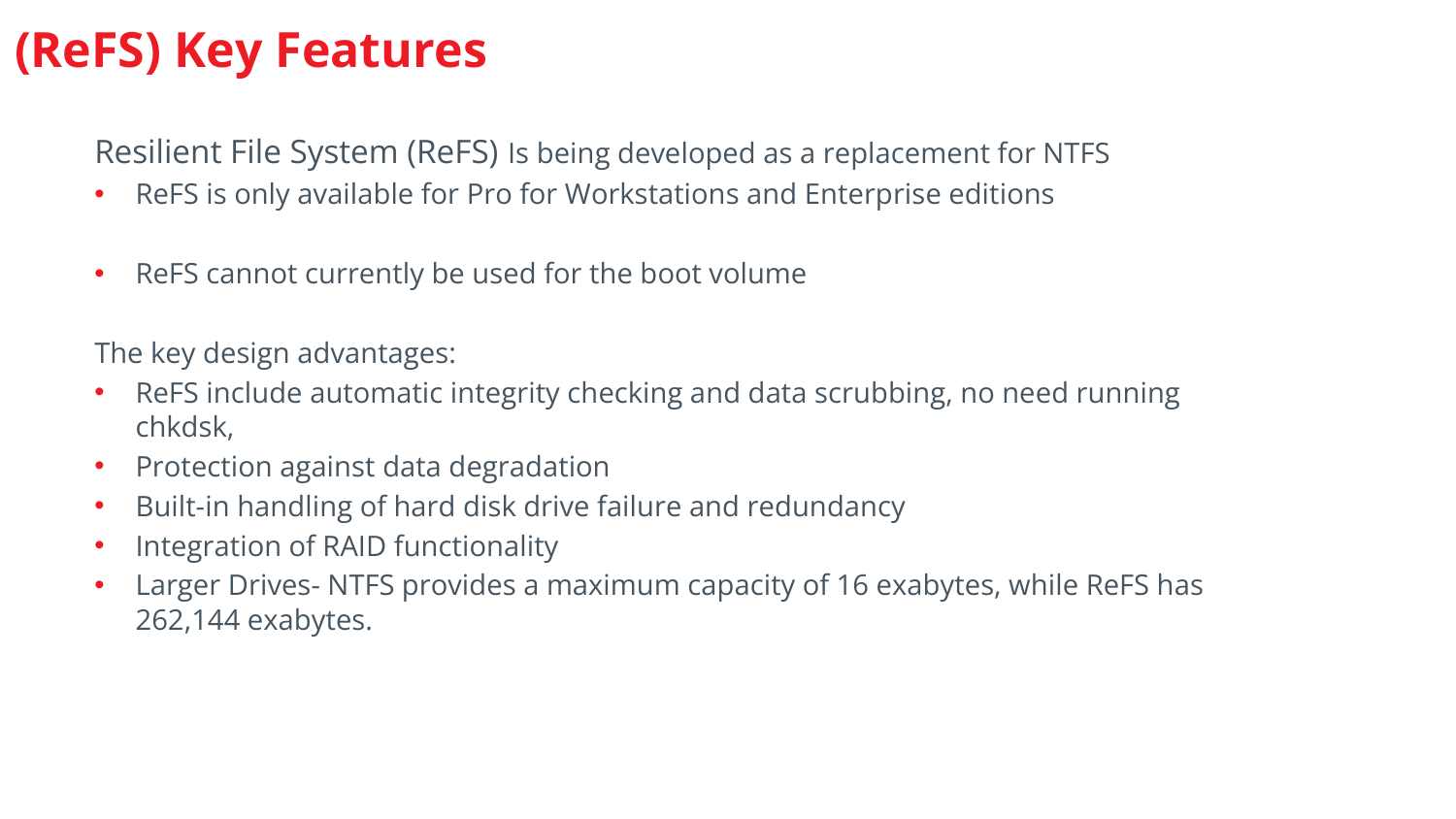

# (ReFS) Key Features
Resilient File System (ReFS) Is being developed as a replacement for NTFS
ReFS is only available for Pro for Workstations and Enterprise editions

ReFS cannot currently be used for the boot volume

The key design advantages:
ReFS include automatic integrity checking and data scrubbing, no need running chkdsk,
Protection against data degradation
Built-in handling of hard disk drive failure and redundancy
Integration of RAID functionality
Larger Drives- NTFS provides a maximum capacity of 16 exabytes, while ReFS has 262,144 exabytes.